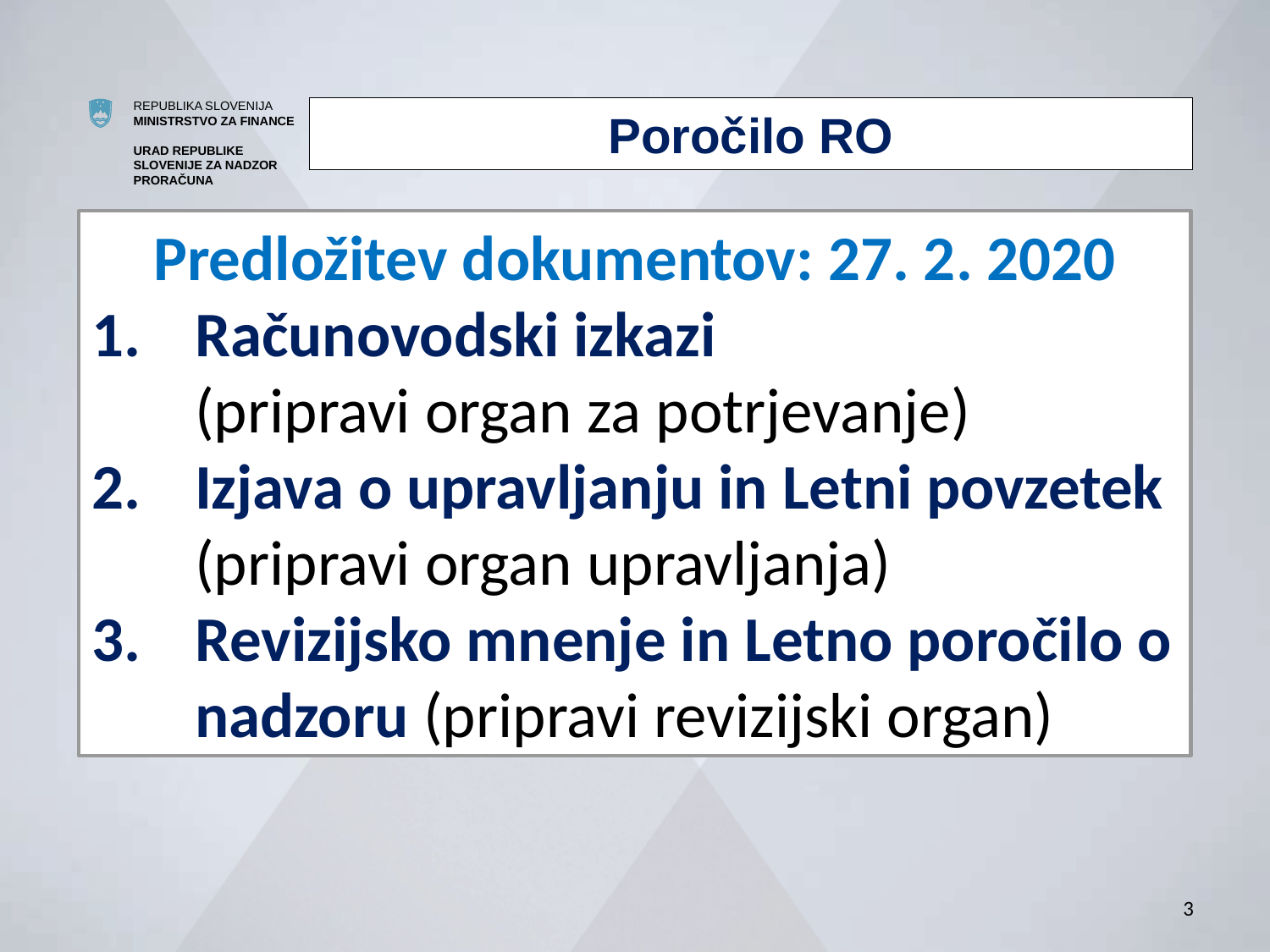

Poročilo RO
Predložitev dokumentov: 27. 2. 2020
Računovodski izkazi
(pripravi organ za potrjevanje)
Izjava o upravljanju in Letni povzetek (pripravi organ upravljanja)
Revizijsko mnenje in Letno poročilo o nadzoru (pripravi revizijski organ)
3